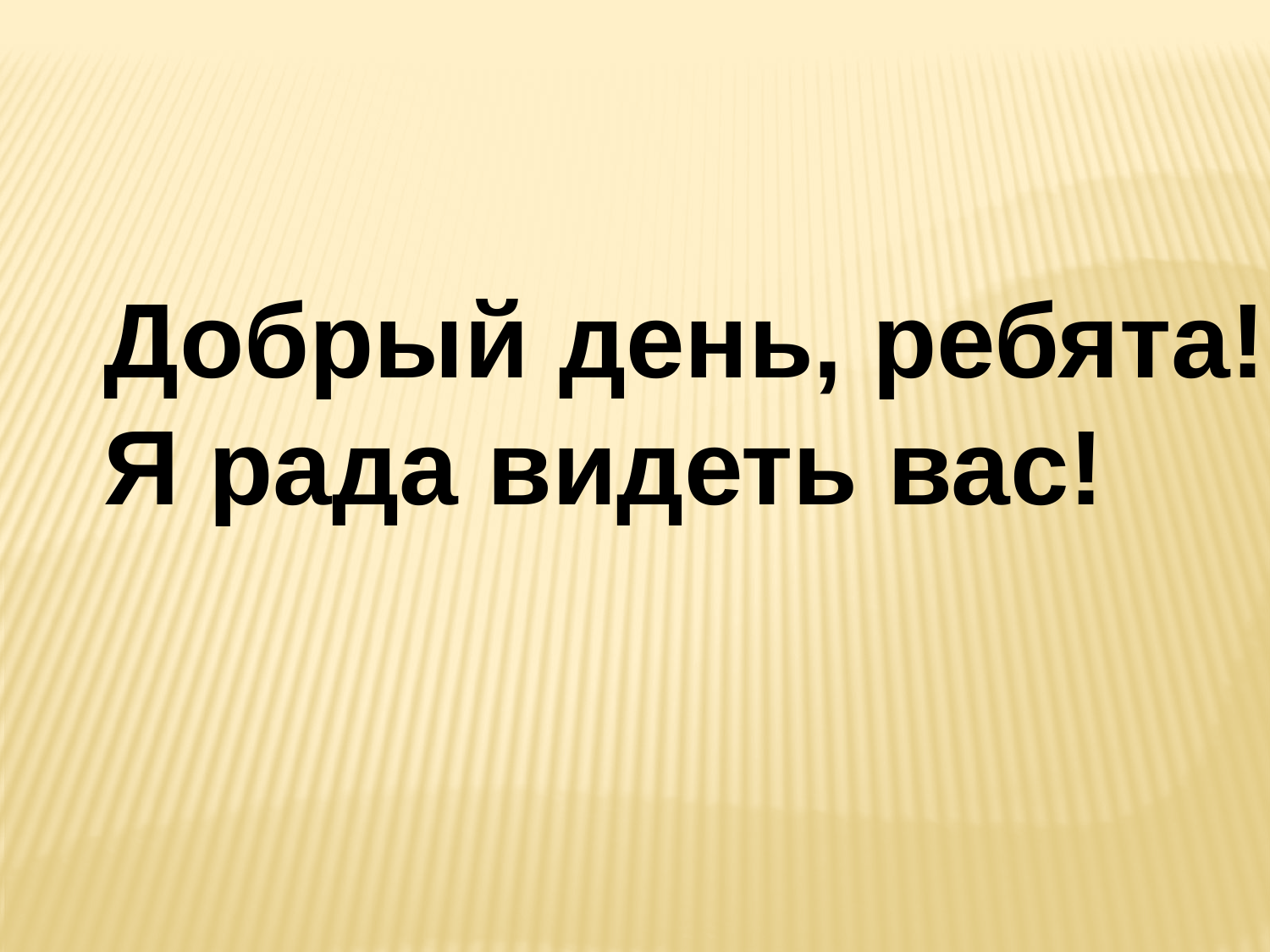

Добрый день, ребята!
Я рада видеть вас!